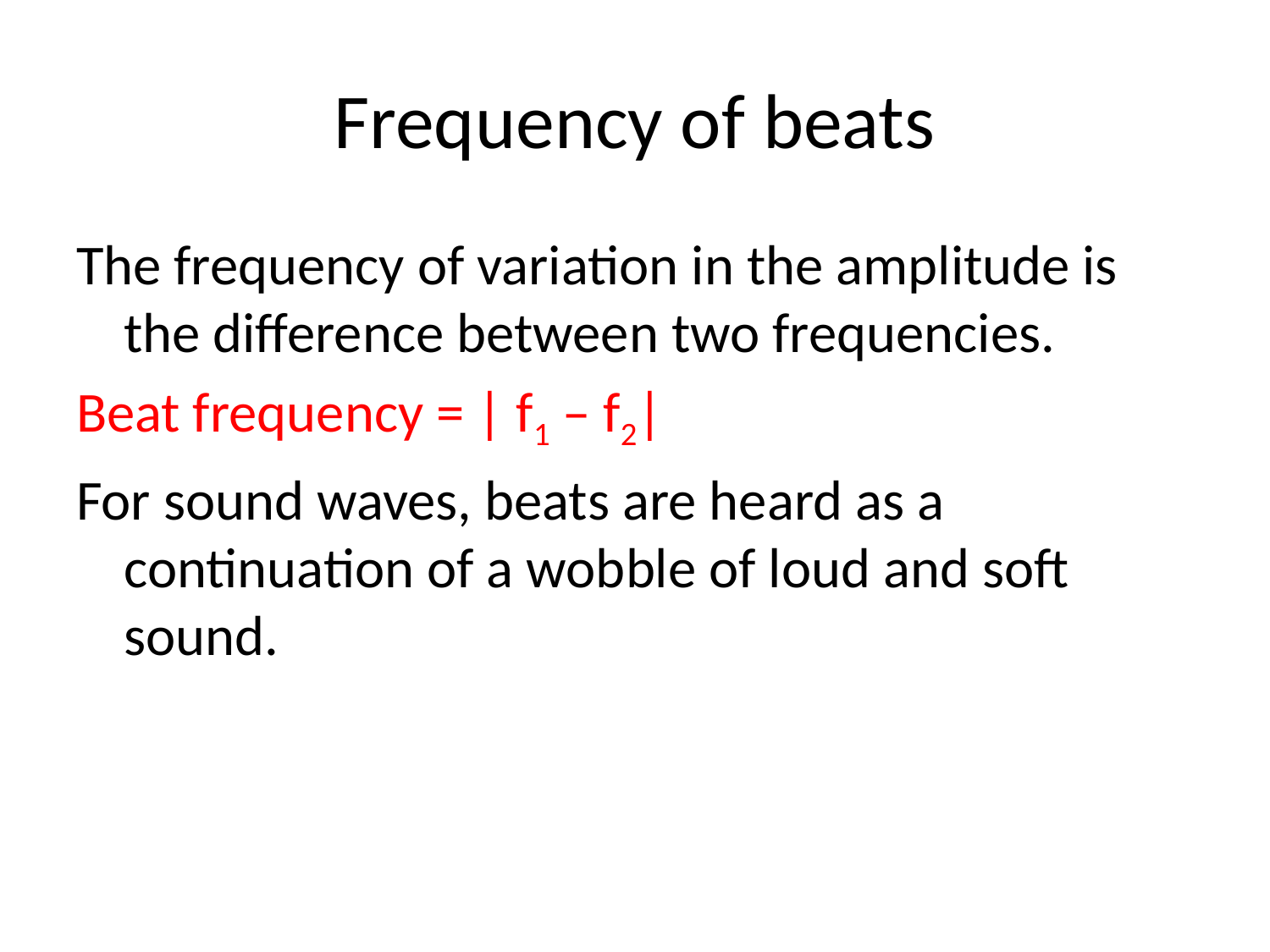

# Frequency of beats
The frequency of variation in the amplitude is the difference between two frequencies.
Beat frequency = | f1 – f2|
For sound waves, beats are heard as a continuation of a wobble of loud and soft sound.